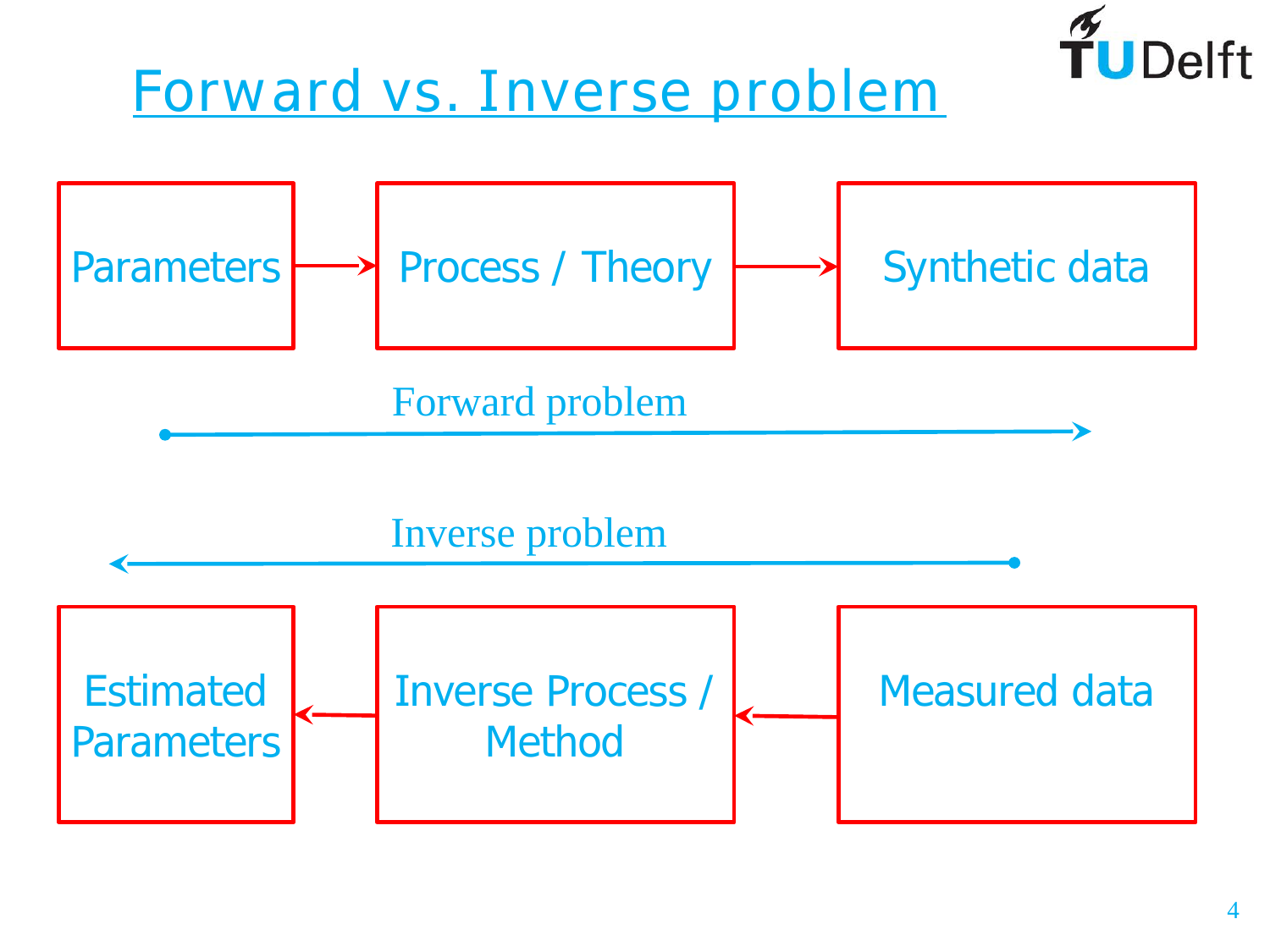

# Forward vs. Inverse problem

Process / Theory

Synthetic data

Parameters

Forward problem
Inverse problem

Inverse Process / Method

Measured data

Estimated
Parameters

4